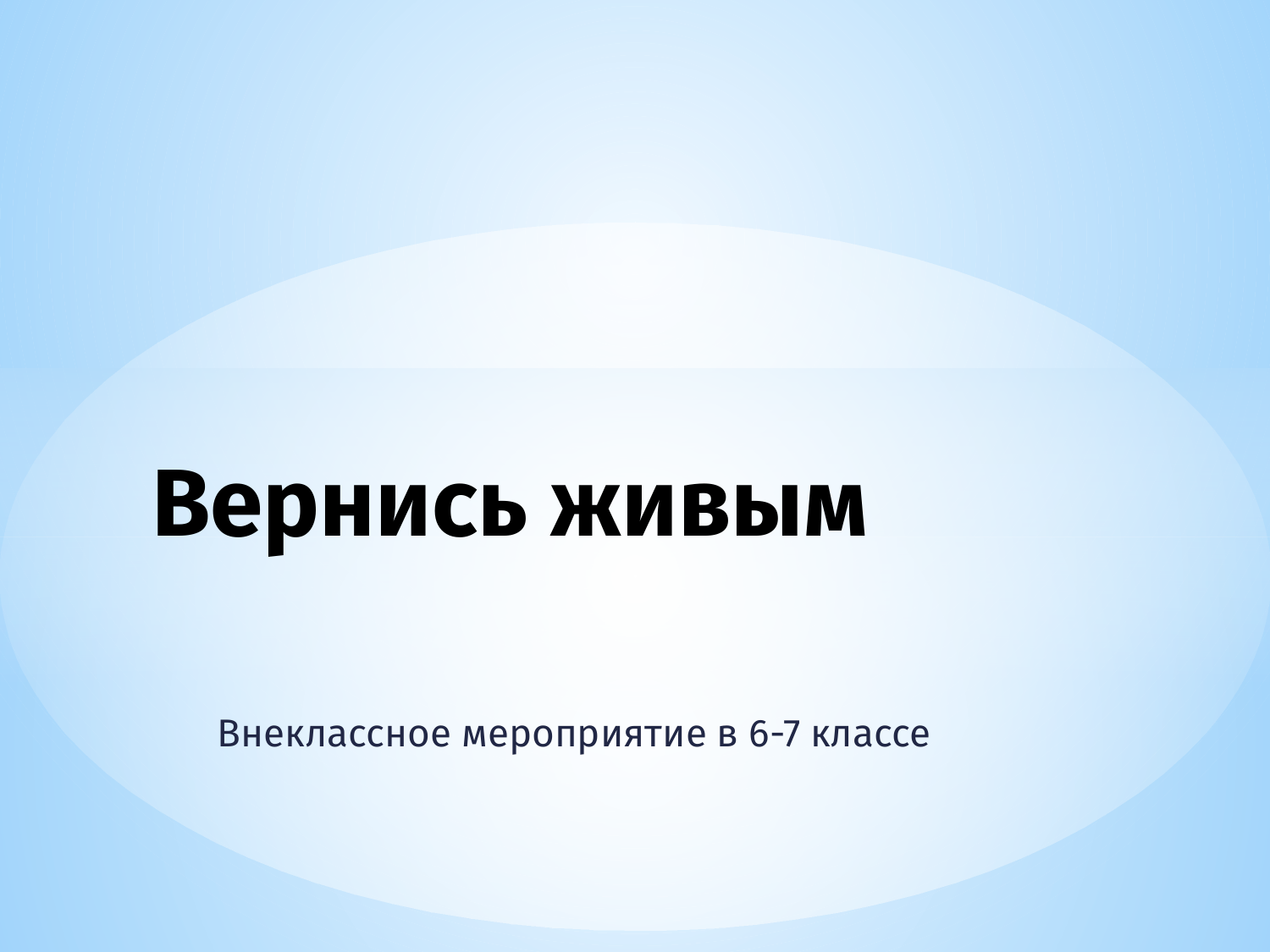

# Вернись живым
Внеклассное мероприятие в 6-7 классе